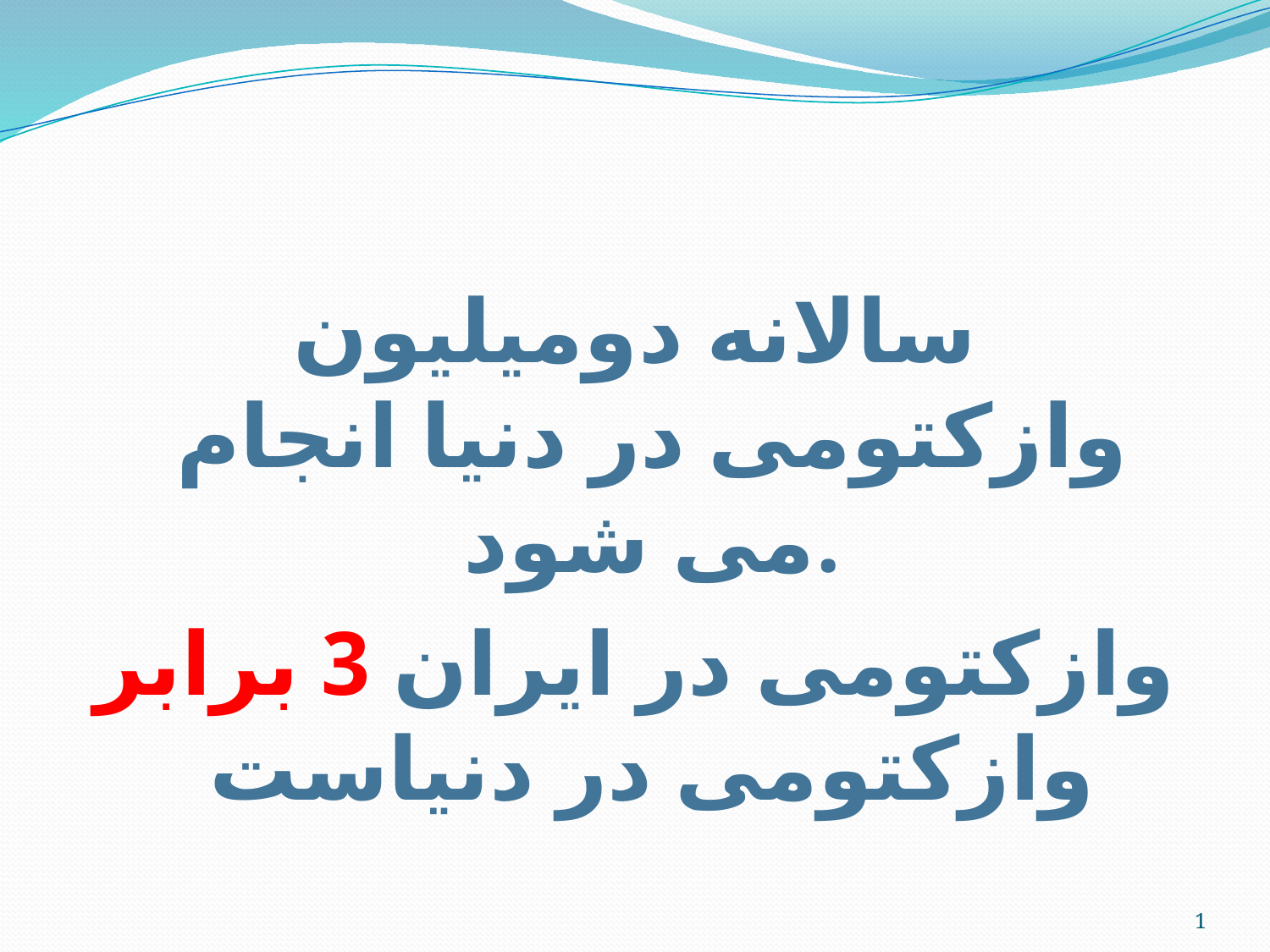

#
سالانه دومیلیون وازکتومی در دنیا انجام می شود.
وازکتومی در ایران 3 برابر وازکتومی در دنیاست

1